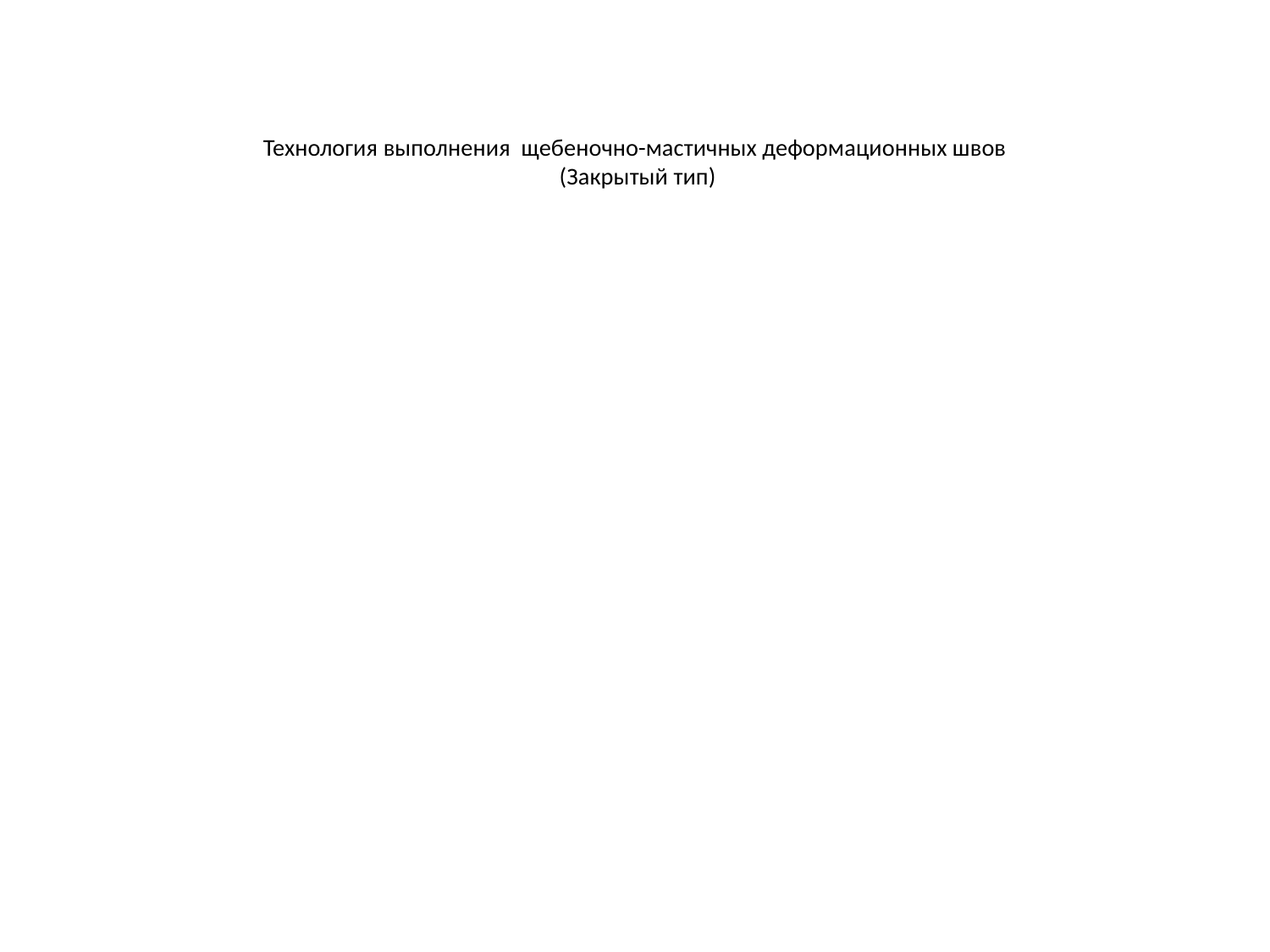

# Технология выполнения  щебеночно-мастичных деформационных швов (Закрытый тип)